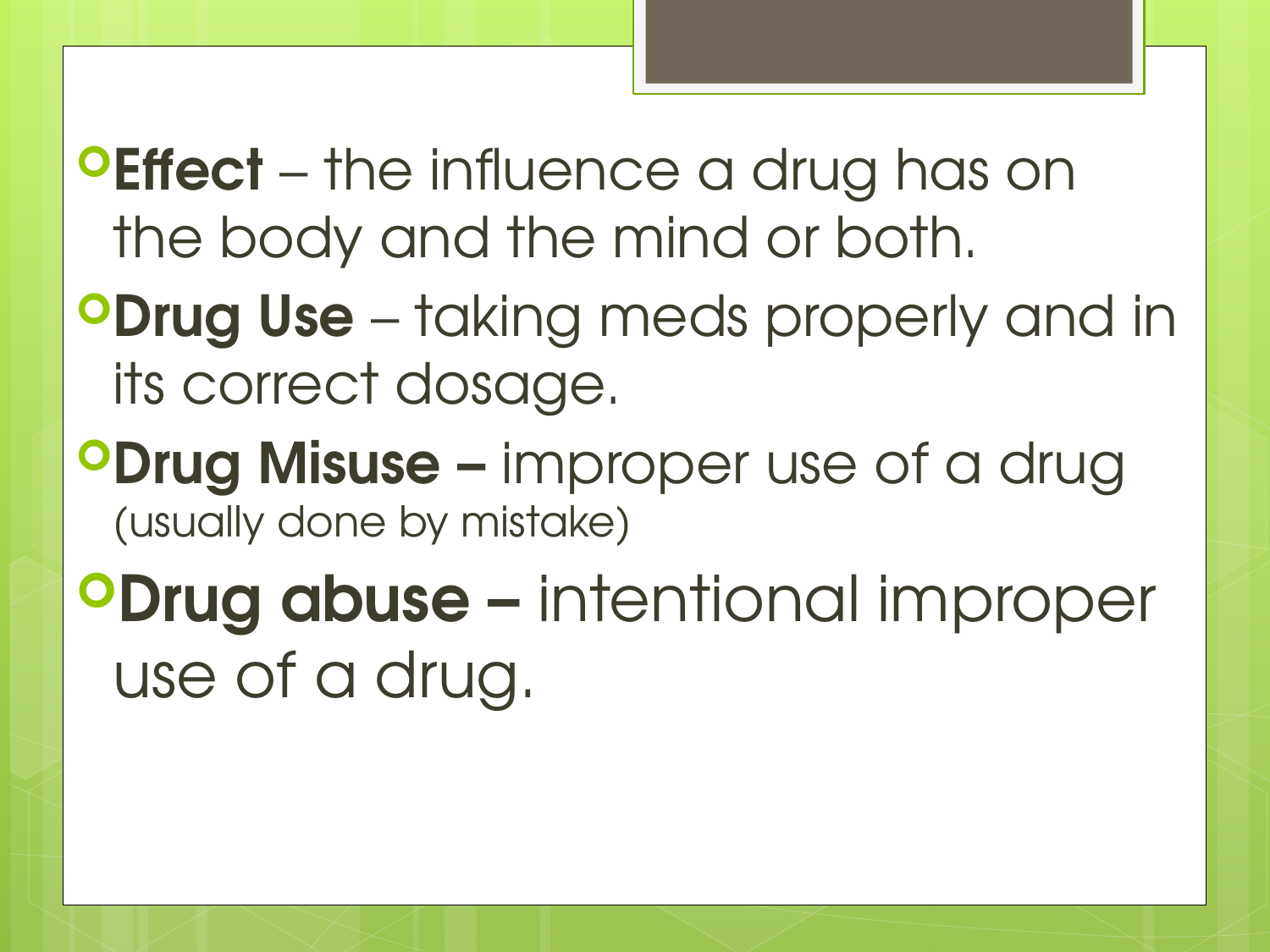

Effect – the influence a drug has on the body and the mind or both.
Drug Use – taking meds properly and in its correct dosage.
Drug Misuse – improper use of a drug (usually done by mistake)
Drug abuse – intentional improper use of a drug.